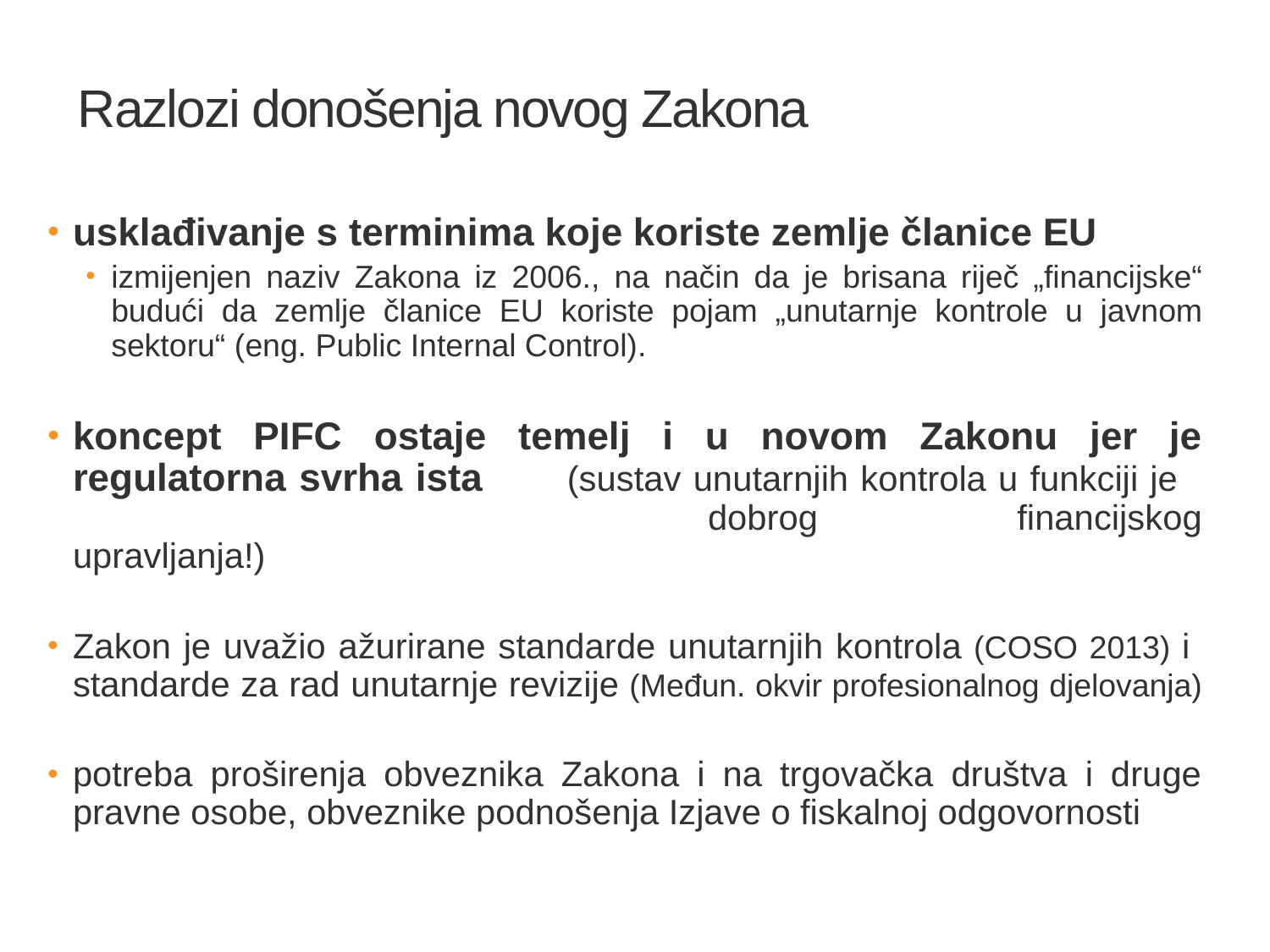

5
# Razlozi donošenja novog Zakona
usklađivanje s terminima koje koriste zemlje članice EU
izmijenjen naziv Zakona iz 2006., na način da je brisana riječ „financijske“ budući da zemlje članice EU koriste pojam „unutarnje kontrole u javnom sektoru“ (eng. Public Internal Control).

koncept PIFC ostaje temelj i u novom Zakonu jer je regulatorna svrha ista       (sustav unutarnjih kontrola u funkciji je   					dobrog financijskog upravljanja!)

Zakon je uvažio ažurirane standarde unutarnjih kontrola (COSO 2013) i  standarde za rad unutarnje revizije (Međun. okvir profesionalnog djelovanja)

potreba proširenja obveznika Zakona i na trgovačka društva i druge pravne osobe, obveznike podnošenja Izjave o fiskalnoj odgovornosti